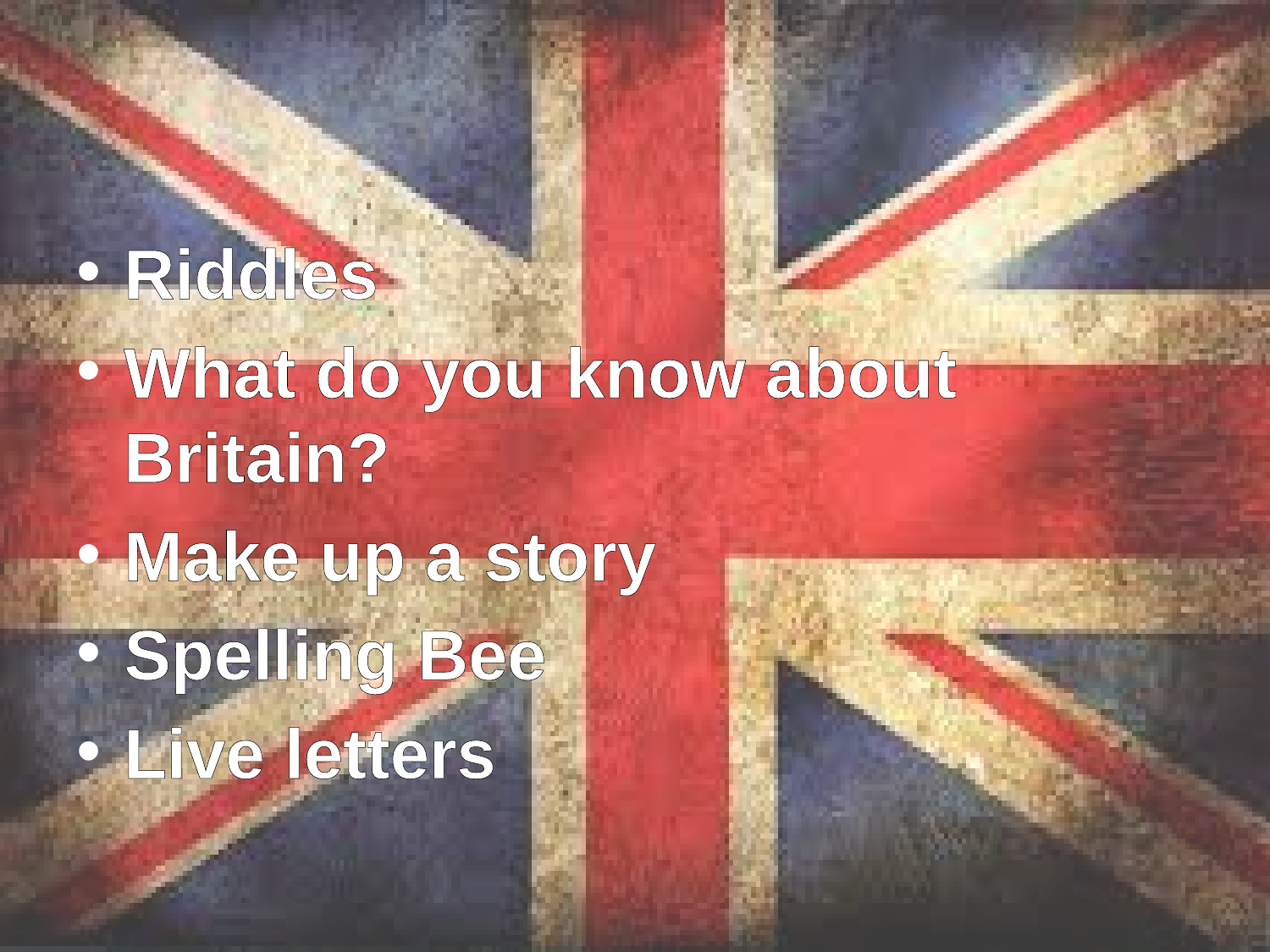

#
Riddles
What do you know about Britain?
Make up a story
Spelling Bee
Live letters